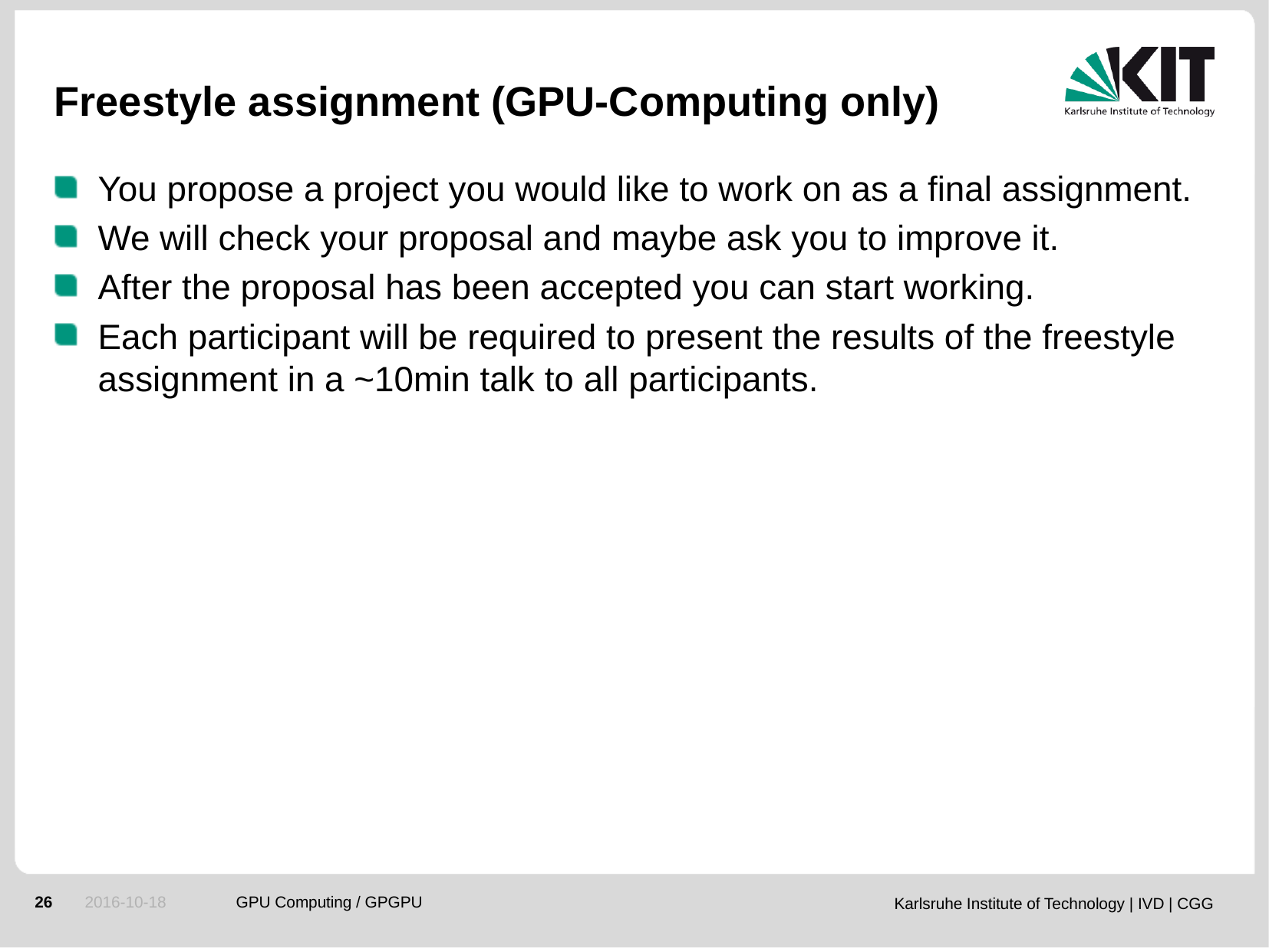

# Freestyle assignment (GPU-Computing only)
You propose a project you would like to work on as a final assignment.
We will check your proposal and maybe ask you to improve it.
After the proposal has been accepted you can start working.
Each participant will be required to present the results of the freestyle assignment in a ~10min talk to all participants.
2016-10-18
GPU Computing / GPGPU